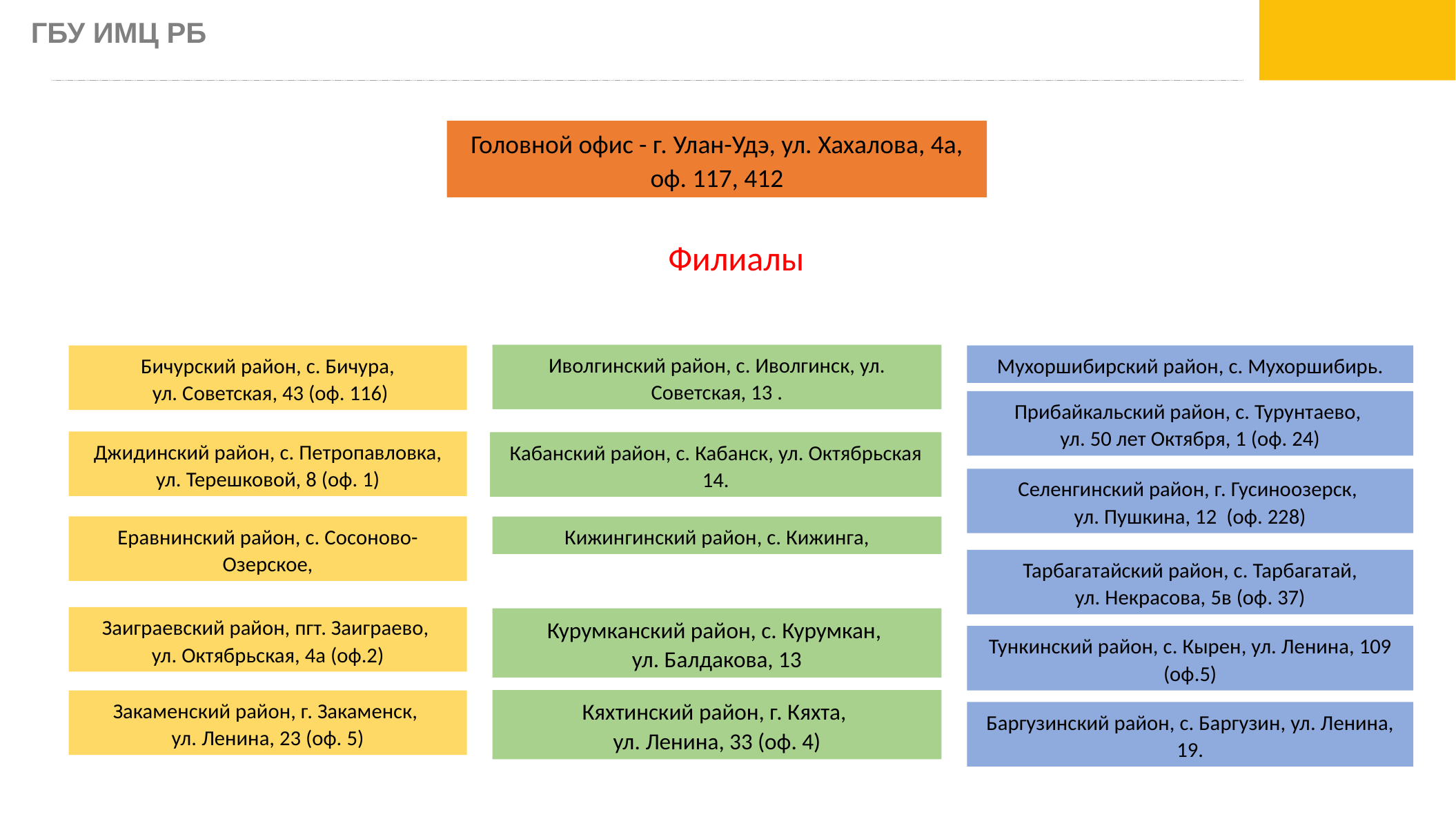

ГБУ ИМЦ РБ
Головной офис - г. Улан-Удэ, ул. Хахалова, 4а, оф. 117, 412
Информационно-методологический
центр Филиалы
Иволгинский район, с. Иволгинск, ул. Советская, 13 .
Бичурский район, с. Бичура,
 ул. Советская, 43 (оф. 116)
Мухоршибирский район, с. Мухоршибирь.
Прибайкальский район, с. Турунтаево,
ул. 50 лет Октября, 1 (оф. 24)
Джидинский район, с. Петропавловка,
ул. Терешковой, 8 (оф. 1)
Кабанский район, с. Кабанск, ул. Октябрьская 14.
Селенгинский район, г. Гусиноозерск,
ул. Пушкина, 12  (оф. 228)
Еравнинский район, с. Сосоново-Озерское,
Кижингинский район, с. Кижинга,
Тарбагатайский район, с. Тарбагатай,
ул. Некрасова, 5в (оф. 37)
Заиграевский район, пгт. Заиграево,
ул. Октябрьская, 4а (оф.2)
Курумканский район, с. Курумкан,
ул. Балдакова, 13
Тункинский район, с. Кырен, ул. Ленина, 109 (оф.5)
Кяхтинский район, г. Кяхта,
ул. Ленина, 33 (оф. 4)
Закаменский район, г. Закаменск,
ул. Ленина, 23 (оф. 5)
Баргузинский район, с. Баргузин, ул. Ленина, 19.